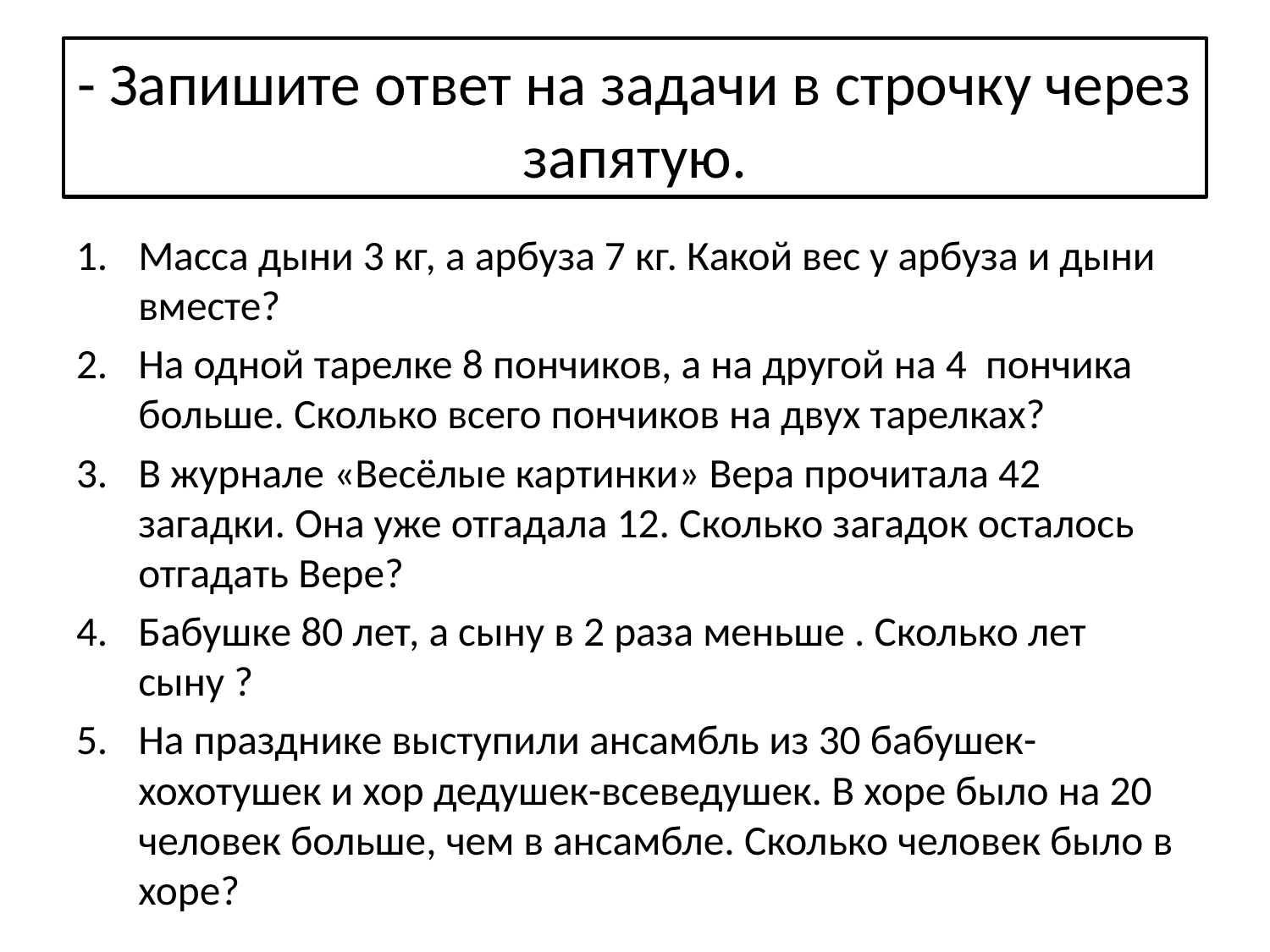

# - Запишите ответ на задачи в строчку через запятую.
Масса дыни 3 кг, а арбуза 7 кг. Какой вес у арбуза и дыни вместе?
На одной тарелке 8 пончиков, а на другой на 4  пончика больше. Сколько всего пончиков на двух тарелках?
В журнале «Весёлые картинки» Вера прочитала 42 загадки. Она уже отгадала 12. Сколько загадок осталось отгадать Вере?
Бабушке 80 лет, а сыну в 2 раза меньше . Сколько лет сыну ?
На празднике выступили ансамбль из 30 бабушек-хохотушек и хор дедушек-всеведушек. В хоре было на 20 человек больше, чем в ансамбле. Сколько человек было в хоре?